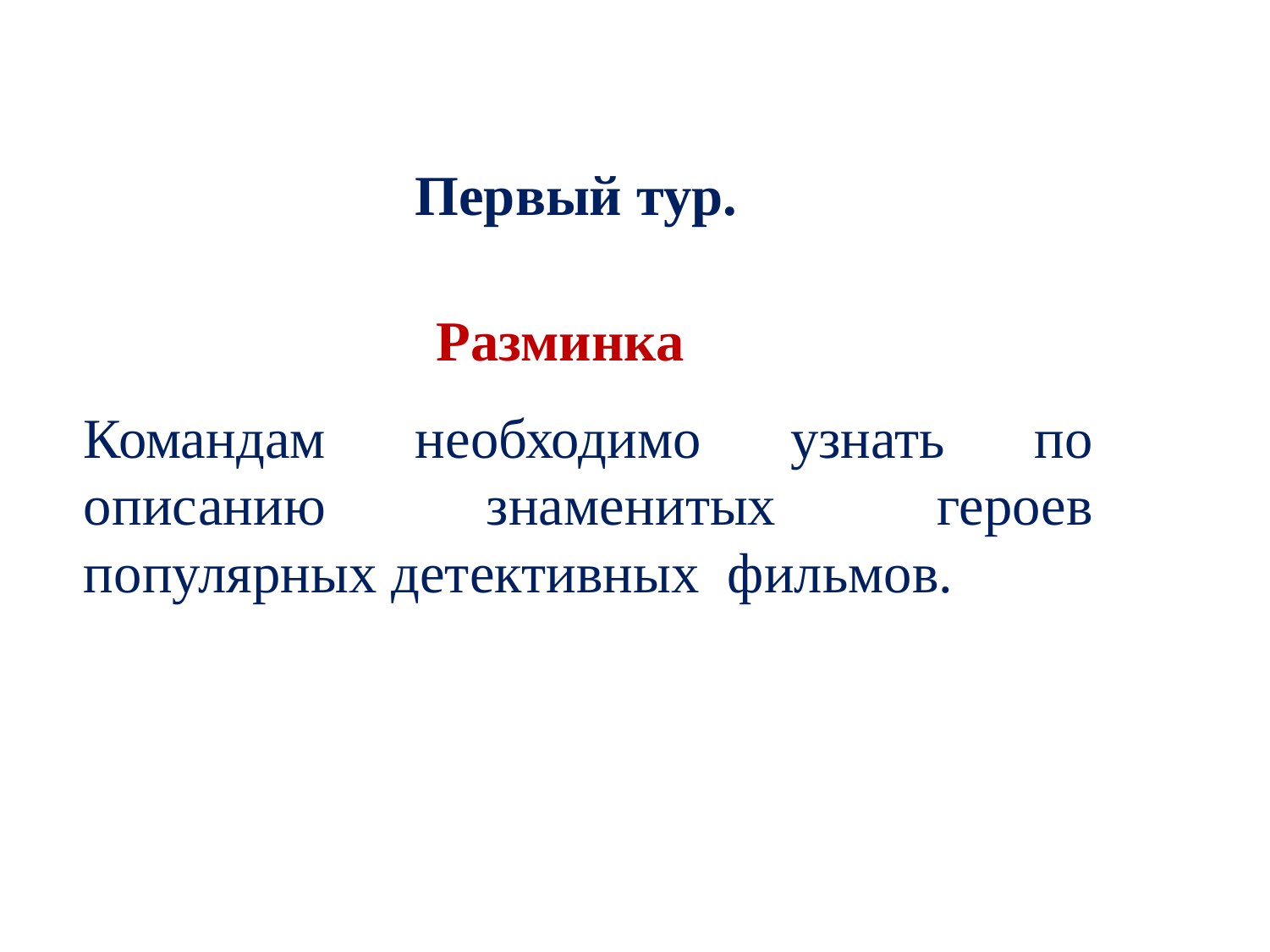

Первый тур.
# Разминка
Командам необходимо узнать по описанию знаменитых героев популярных детективных  фильмов.